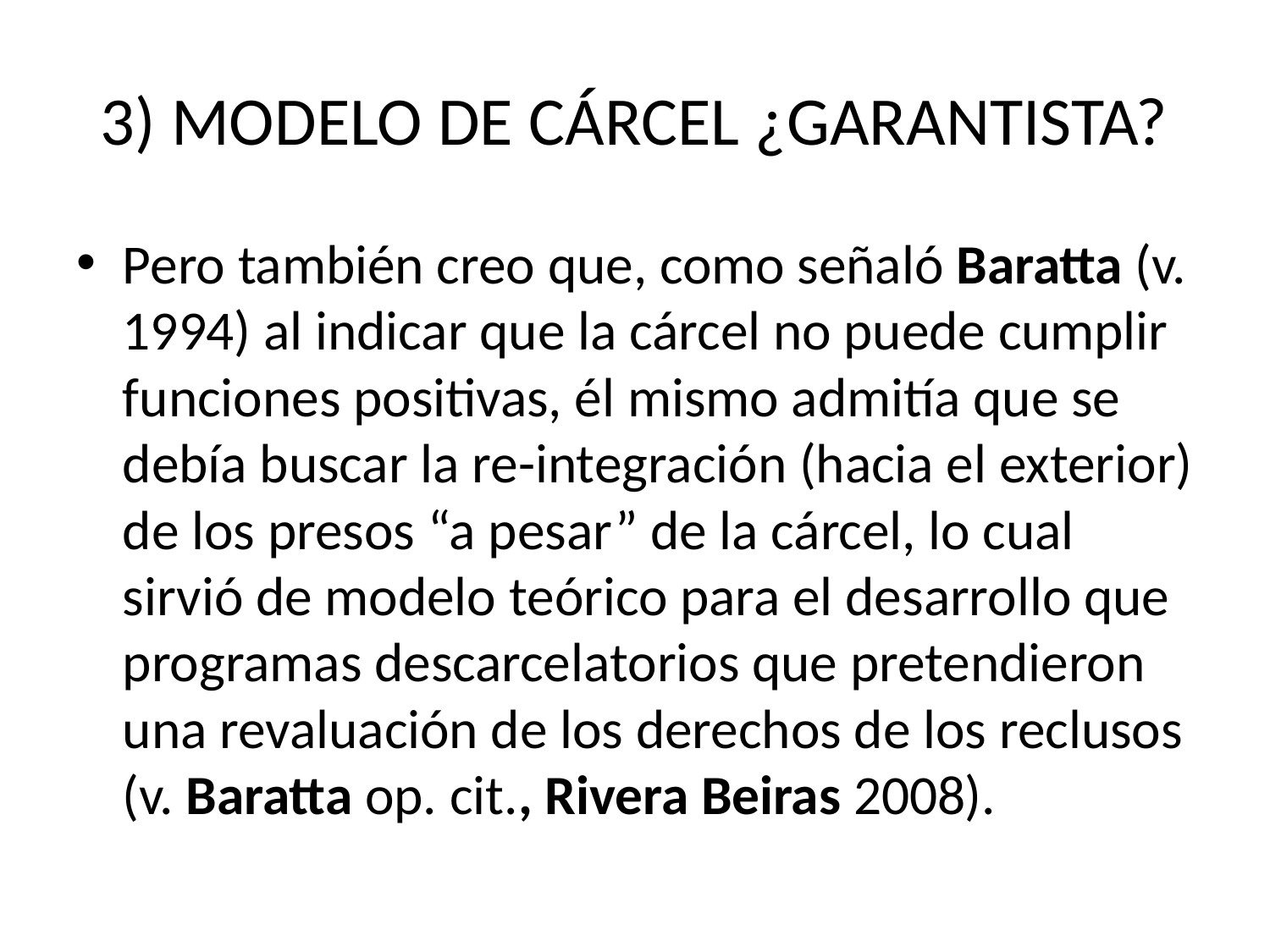

# 3) MODELO DE CÁRCEL ¿GARANTISTA?
Pero también creo que, como señaló Baratta (v. 1994) al indicar que la cárcel no puede cumplir funciones positivas, él mismo admitía que se debía buscar la re-integración (hacia el exterior) de los presos “a pesar” de la cárcel, lo cual sirvió de modelo teórico para el desarrollo que programas descarcelatorios que pretendieron una revaluación de los derechos de los reclusos (v. Baratta op. cit., Rivera Beiras 2008).